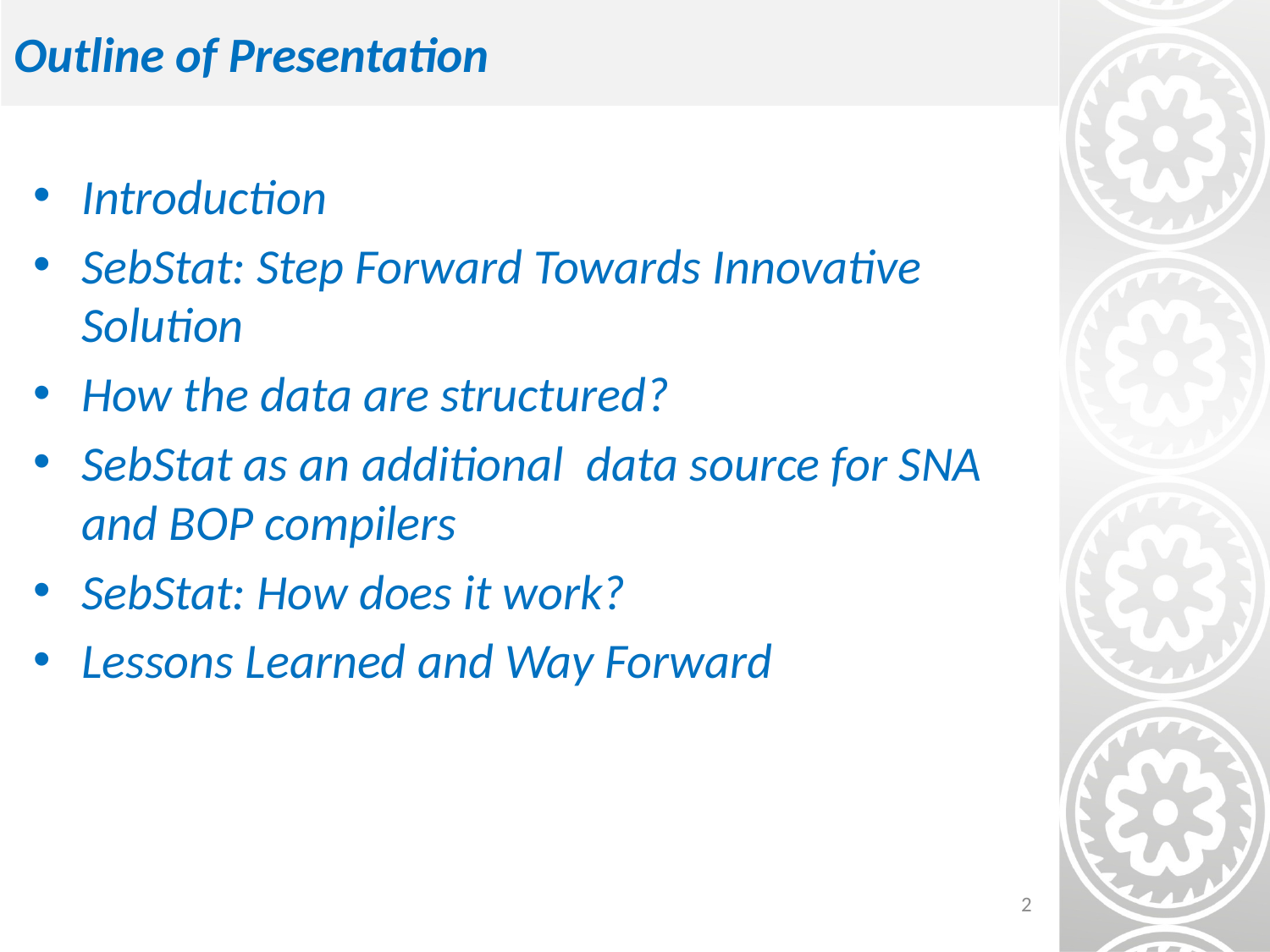

# Outline of Presentation
Introduction
SebStat: Step Forward Towards Innovative Solution
How the data are structured?
SebStat as an additional  data source for SNA and BOP compilers
SebStat: How does it work?
Lessons Learned and Way Forward

2